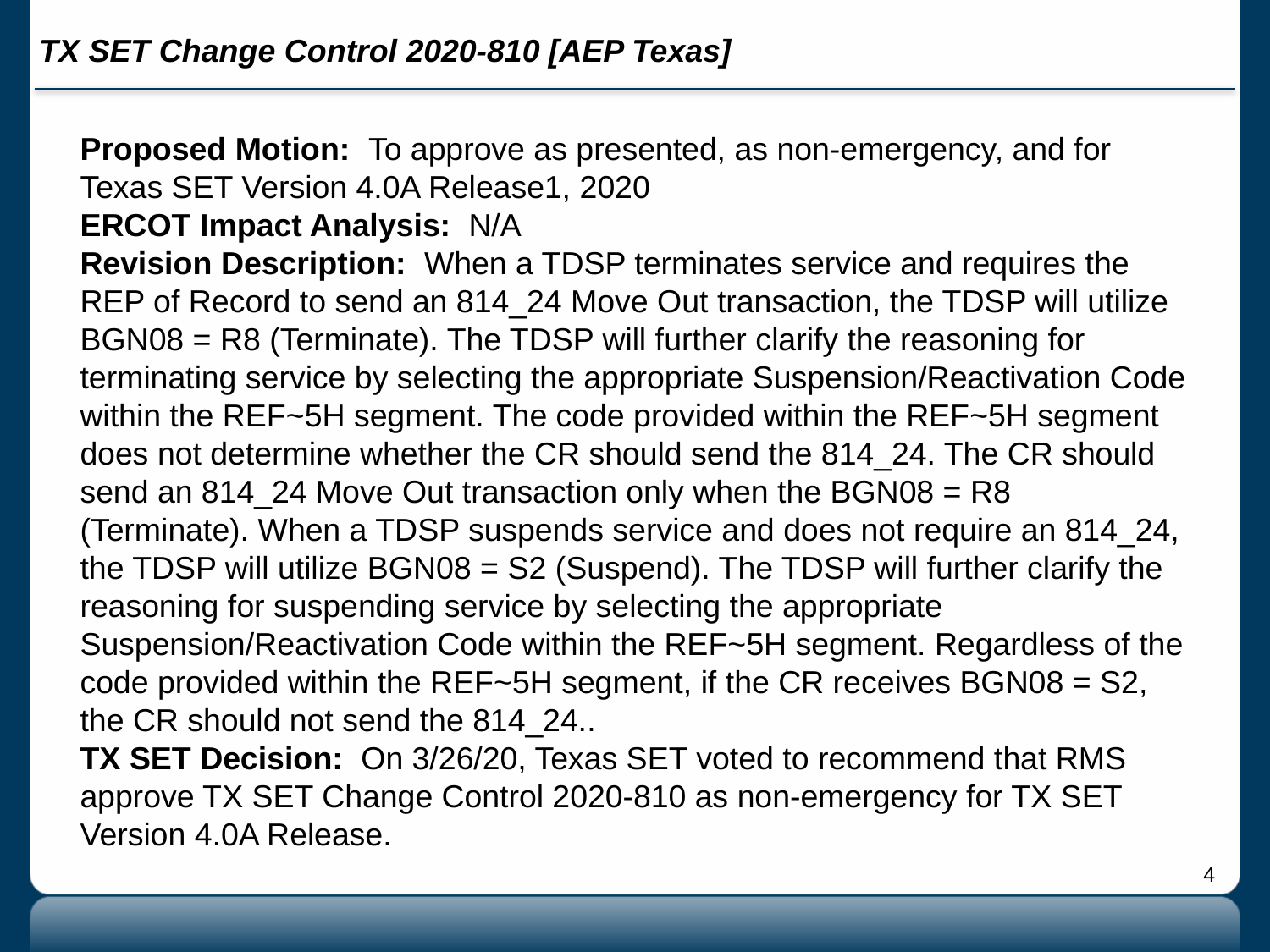

# TX SET Change Control 2020-810 [AEP Texas]
Proposed Motion:  To approve as presented, as non-emergency, and for Texas SET Version 4.0A Release1, 2020
ERCOT Impact Analysis:  N/A
Revision Description:  When a TDSP terminates service and requires the REP of Record to send an 814_24 Move Out transaction, the TDSP will utilize BGN08 = R8 (Terminate). The TDSP will further clarify the reasoning for terminating service by selecting the appropriate Suspension/Reactivation Code within the REF~5H segment. The code provided within the REF~5H segment does not determine whether the CR should send the 814_24. The CR should send an 814_24 Move Out transaction only when the BGN08 = R8 (Terminate). When a TDSP suspends service and does not require an 814_24, the TDSP will utilize BGN08 = S2 (Suspend). The TDSP will further clarify the reasoning for suspending service by selecting the appropriate Suspension/Reactivation Code within the REF~5H segment. Regardless of the code provided within the REF~5H segment, if the CR receives BGN08 = S2, the CR should not send the 814_24..
TX SET Decision:  On 3/26/20, Texas SET voted to recommend that RMS approve TX SET Change Control 2020-810 as non-emergency for TX SET Version 4.0A Release.